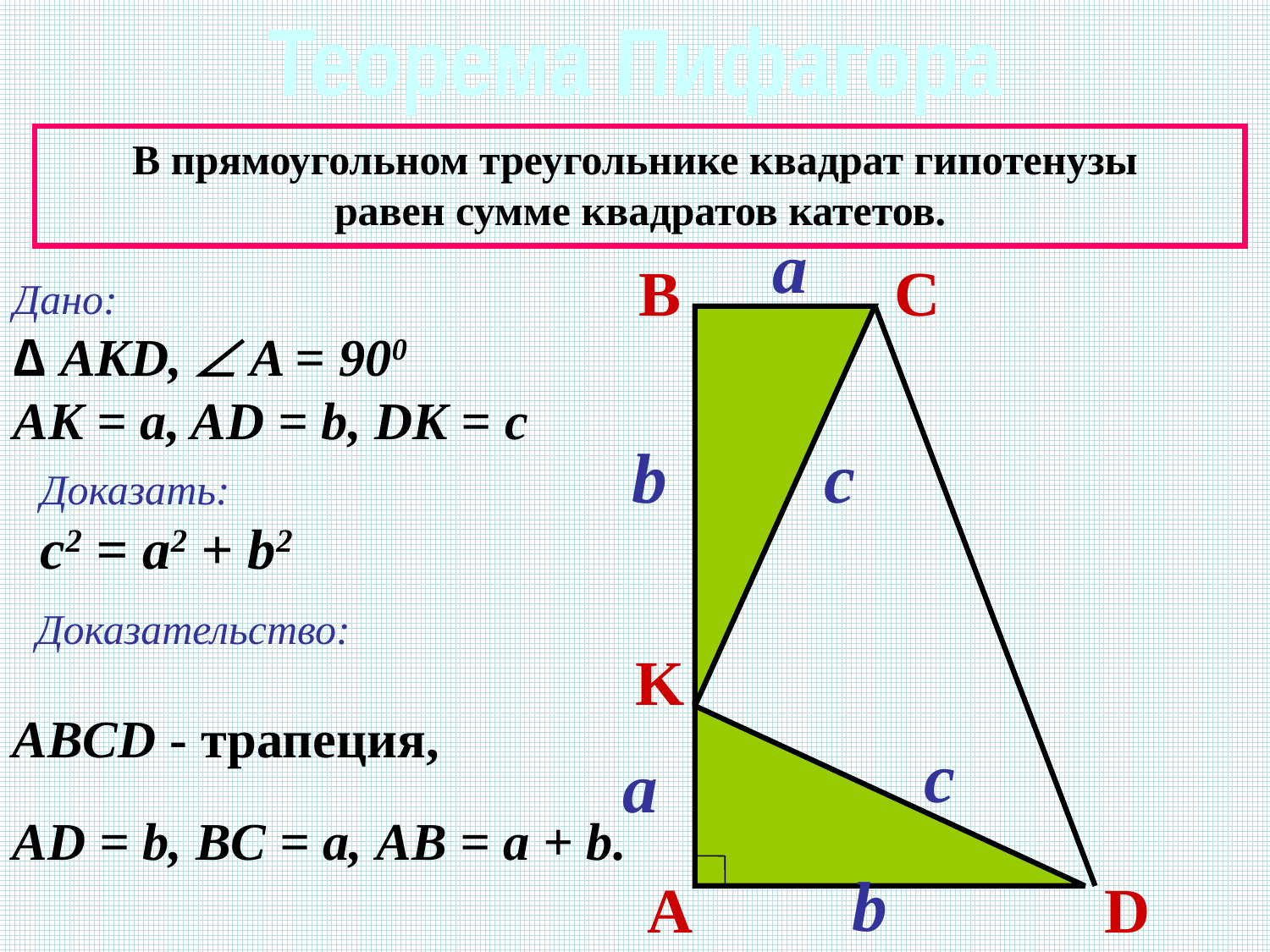

Теорема Пифагора
В прямоугольном треугольнике квадрат гипотенузы
 равен сумме квадратов катетов.

a
B
C
Дано:
∆ AKD, ∠ A = 900
AK = a, AD = b, DK = c

b
c
Доказать:
c2 = a2 + b2

Доказательство:
K
ABCD - трапеция,
AD = b, BC = a, AB = a + b.

c
a
b

A
D